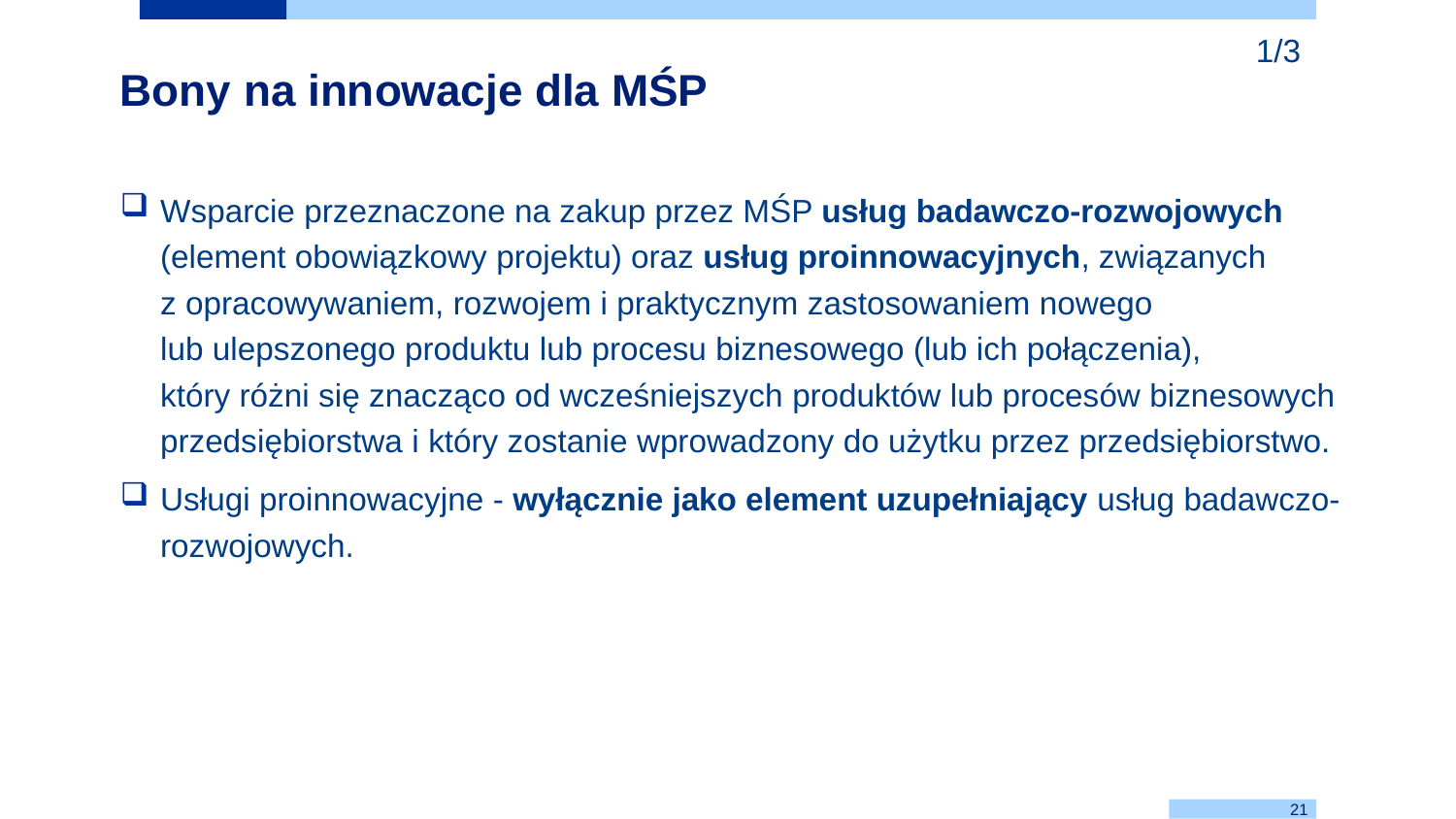

1/3
# Bony na innowacje dla MŚP
Wsparcie przeznaczone na zakup przez MŚP usług badawczo-rozwojowych (element obowiązkowy projektu) oraz usług proinnowacyjnych, związanych
z opracowywaniem, rozwojem i praktycznym zastosowaniem nowego
lub ulepszonego produktu lub procesu biznesowego (lub ich połączenia),
który różni się znacząco od wcześniejszych produktów lub procesów biznesowych przedsiębiorstwa i który zostanie wprowadzony do użytku przez przedsiębiorstwo.
Usługi proinnowacyjne - wyłącznie jako element uzupełniający usług badawczo-rozwojowych.

21